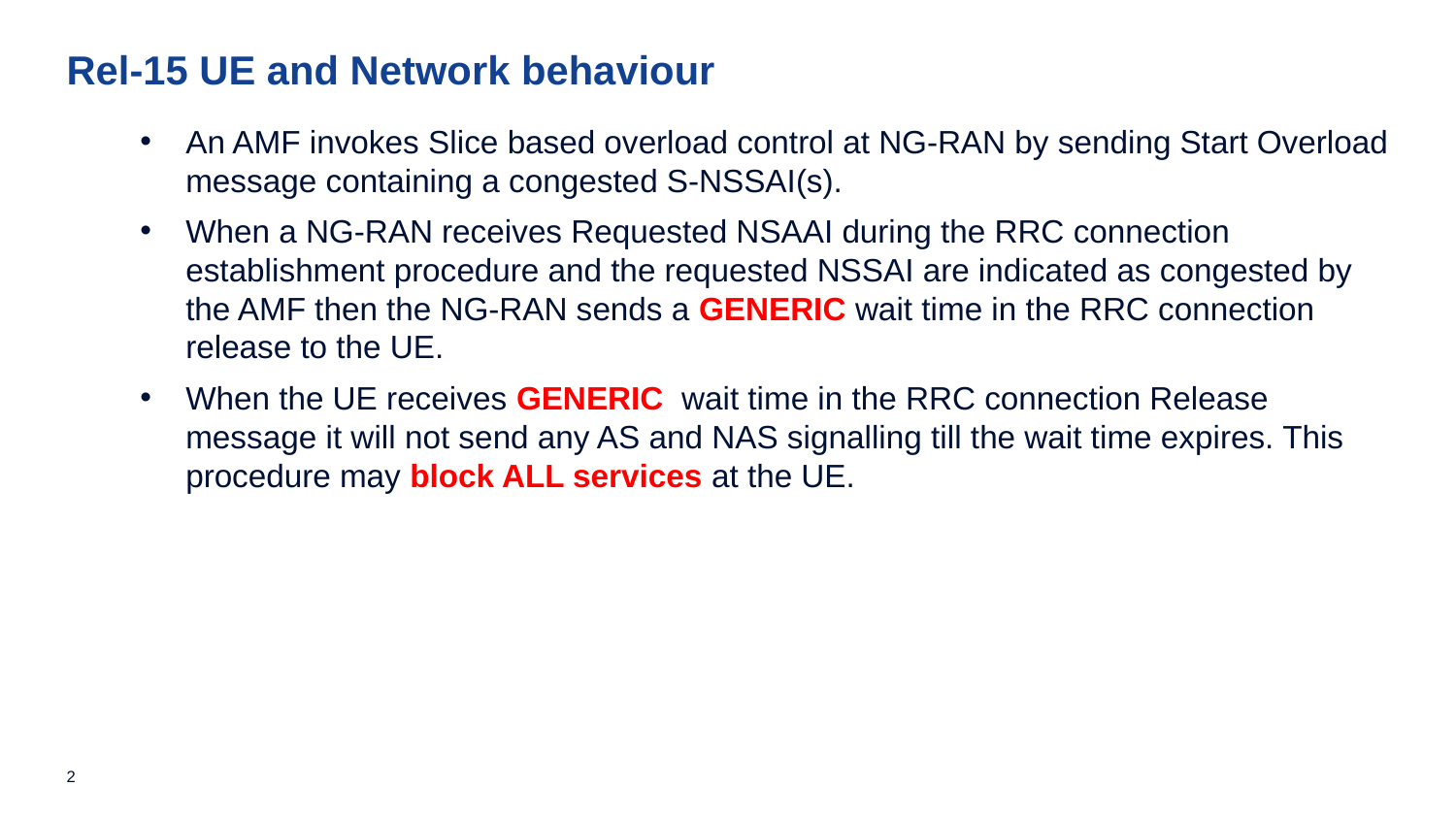

Rel-15 UE and Network behaviour
An AMF invokes Slice based overload control at NG-RAN by sending Start Overload message containing a congested S-NSSAI(s).
When a NG-RAN receives Requested NSAAI during the RRC connection establishment procedure and the requested NSSAI are indicated as congested by the AMF then the NG-RAN sends a GENERIC wait time in the RRC connection release to the UE.
When the UE receives GENERIC  wait time in the RRC connection Release message it will not send any AS and NAS signalling till the wait time expires. This procedure may block ALL services at the UE.